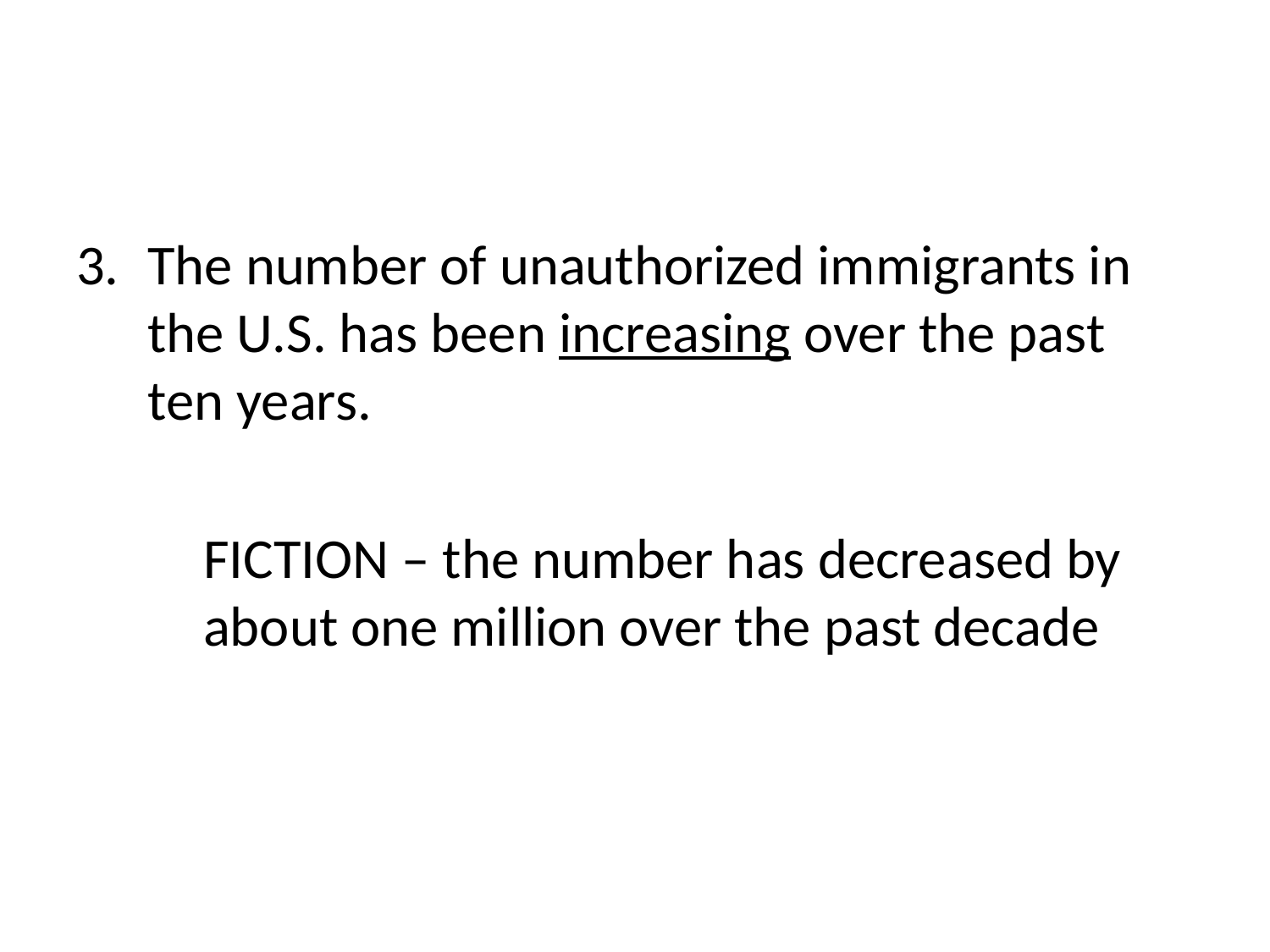

#
The number of unauthorized immigrants in the U.S. has been increasing over the past ten years.

	FICTION – the number has decreased by 	about one million over the past decade